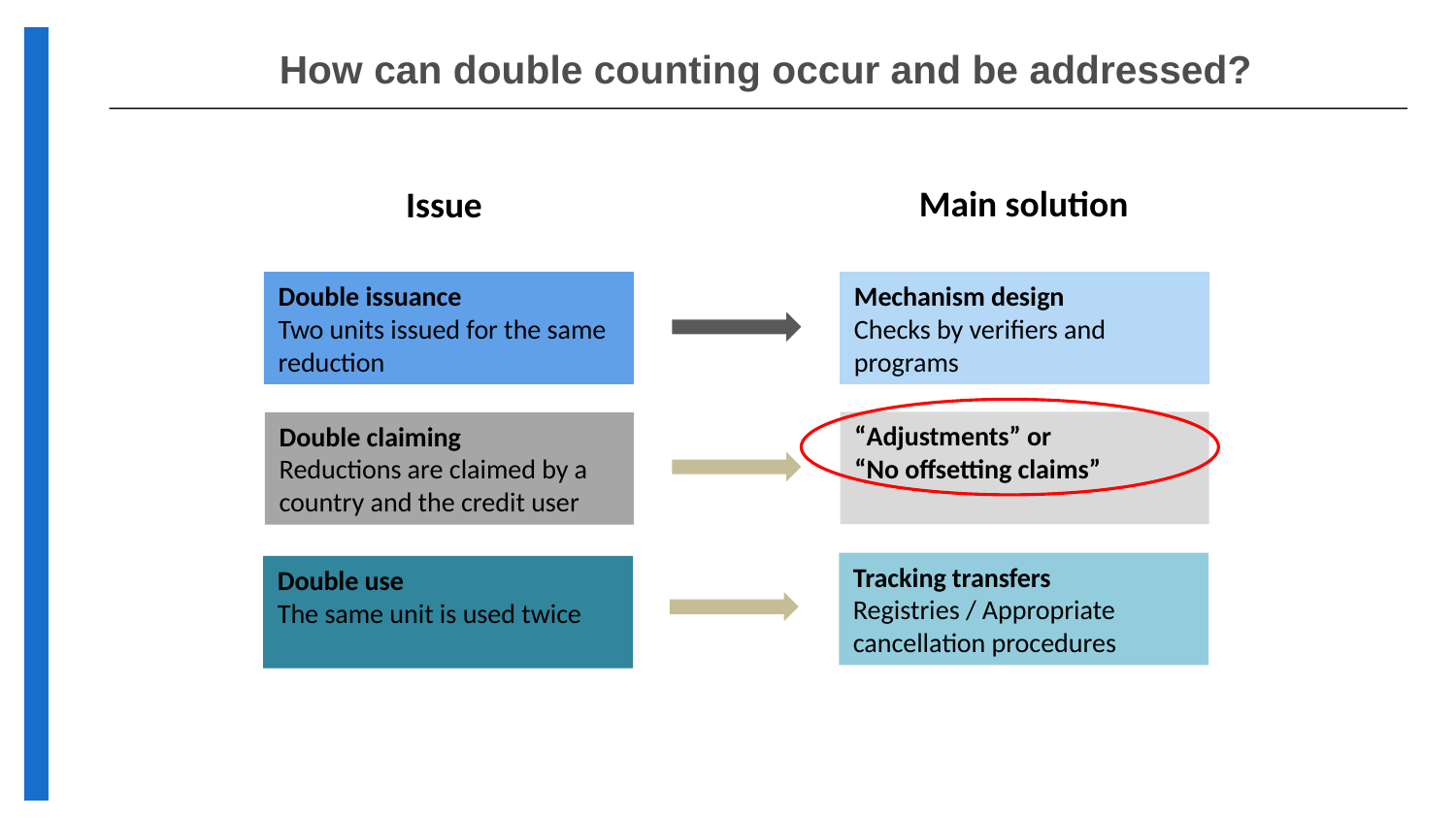

# How can double counting occur and be addressed?
Main solution
Issue
Double issuance
Two units issued for the same reduction
Mechanism design
Checks by verifiers and programs

“Adjustments” or
“No offsetting claims”

Double claiming
Reductions are claimed by a country and the credit user

Tracking transfers
Registries / Appropriate cancellation procedures
Double use
The same unit is used twice